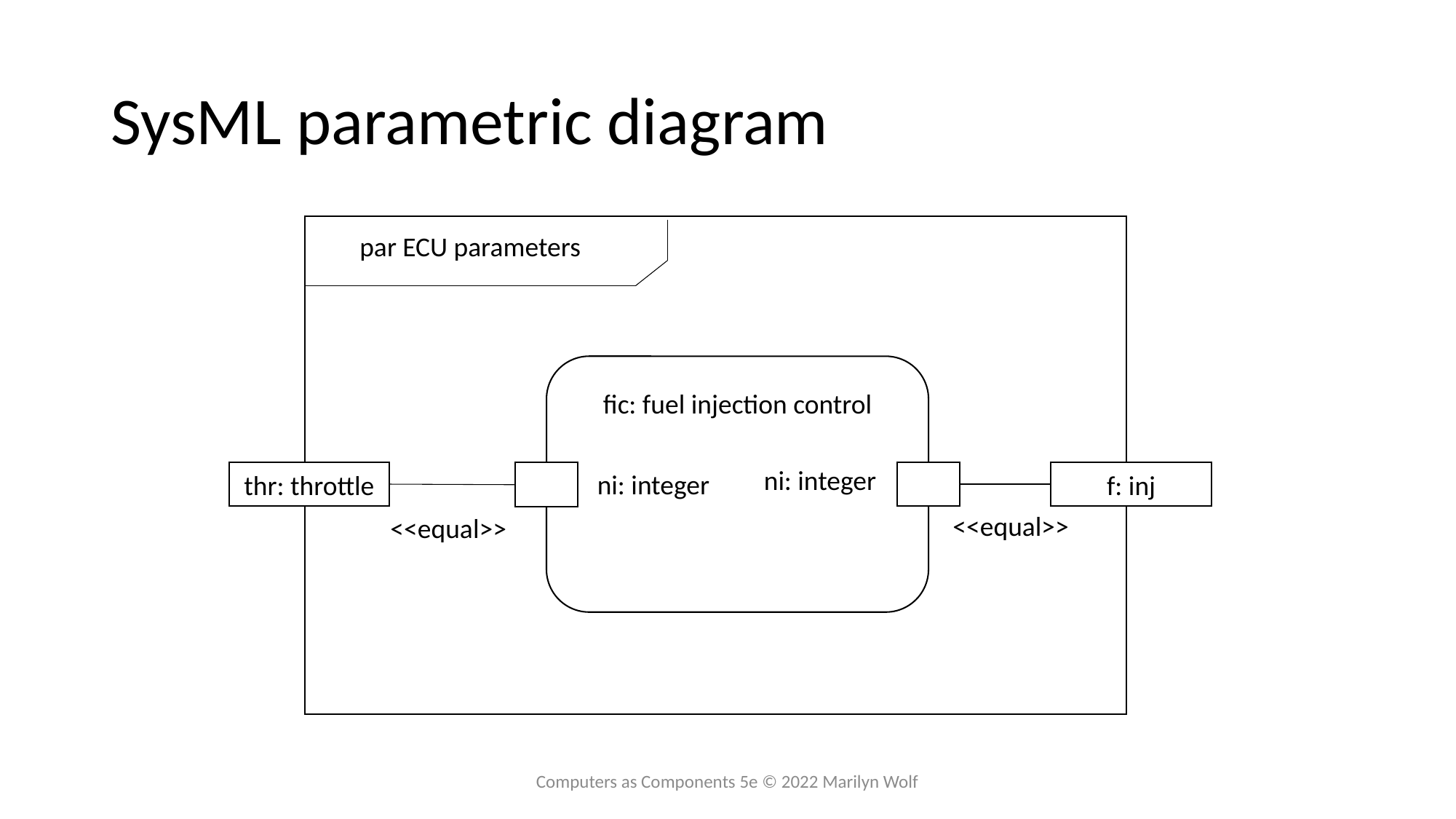

# SysML parametric diagram

par ECU parameters

fic: fuel injection control
ni: integer
thr: throttle
ni: integer

f: inj

<<equal>>
<<equal>>
Computers as Components 5e © 2022 Marilyn Wolf